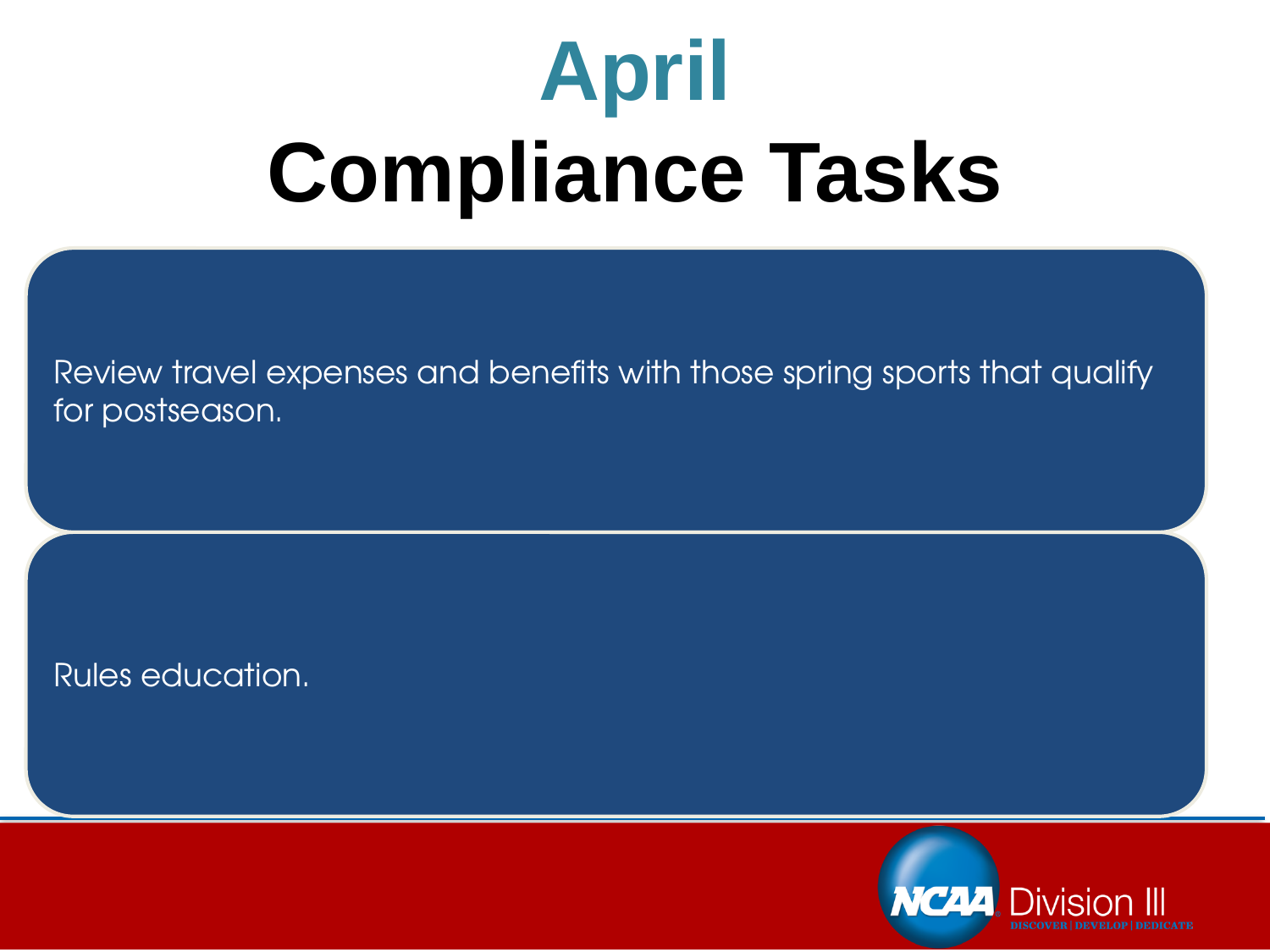

# April Compliance Tasks
Review travel expenses and benefits with those spring sports that qualify for postseason.
Rules education.